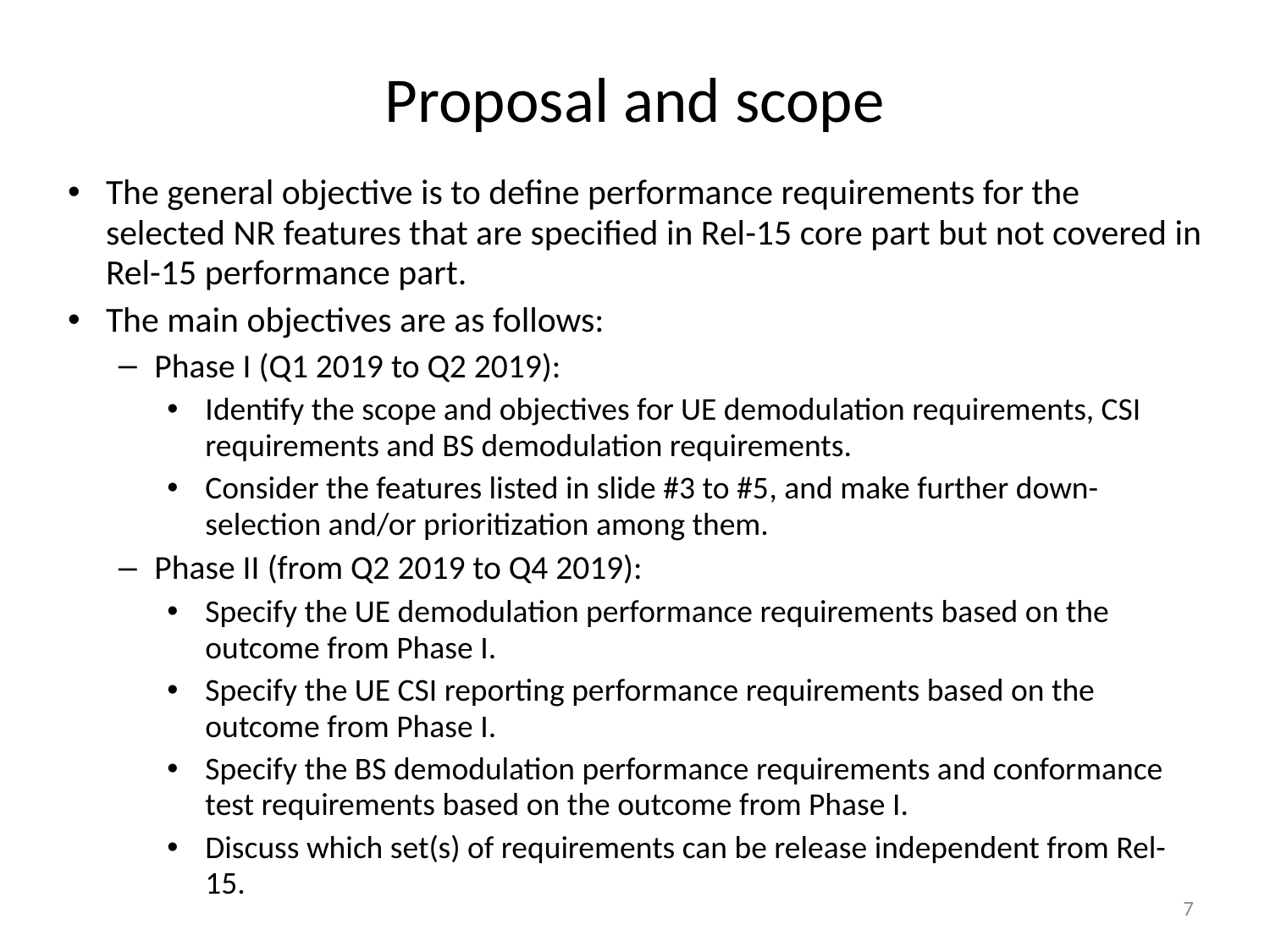

# Proposal and scope
The general objective is to define performance requirements for the selected NR features that are specified in Rel-15 core part but not covered in Rel-15 performance part.
The main objectives are as follows:
Phase I (Q1 2019 to Q2 2019):
Identify the scope and objectives for UE demodulation requirements, CSI requirements and BS demodulation requirements.
Consider the features listed in slide #3 to #5, and make further down-selection and/or prioritization among them.
Phase II (from Q2 2019 to Q4 2019):
Specify the UE demodulation performance requirements based on the outcome from Phase I.
Specify the UE CSI reporting performance requirements based on the outcome from Phase I.
Specify the BS demodulation performance requirements and conformance test requirements based on the outcome from Phase I.
Discuss which set(s) of requirements can be release independent from Rel-15.

7